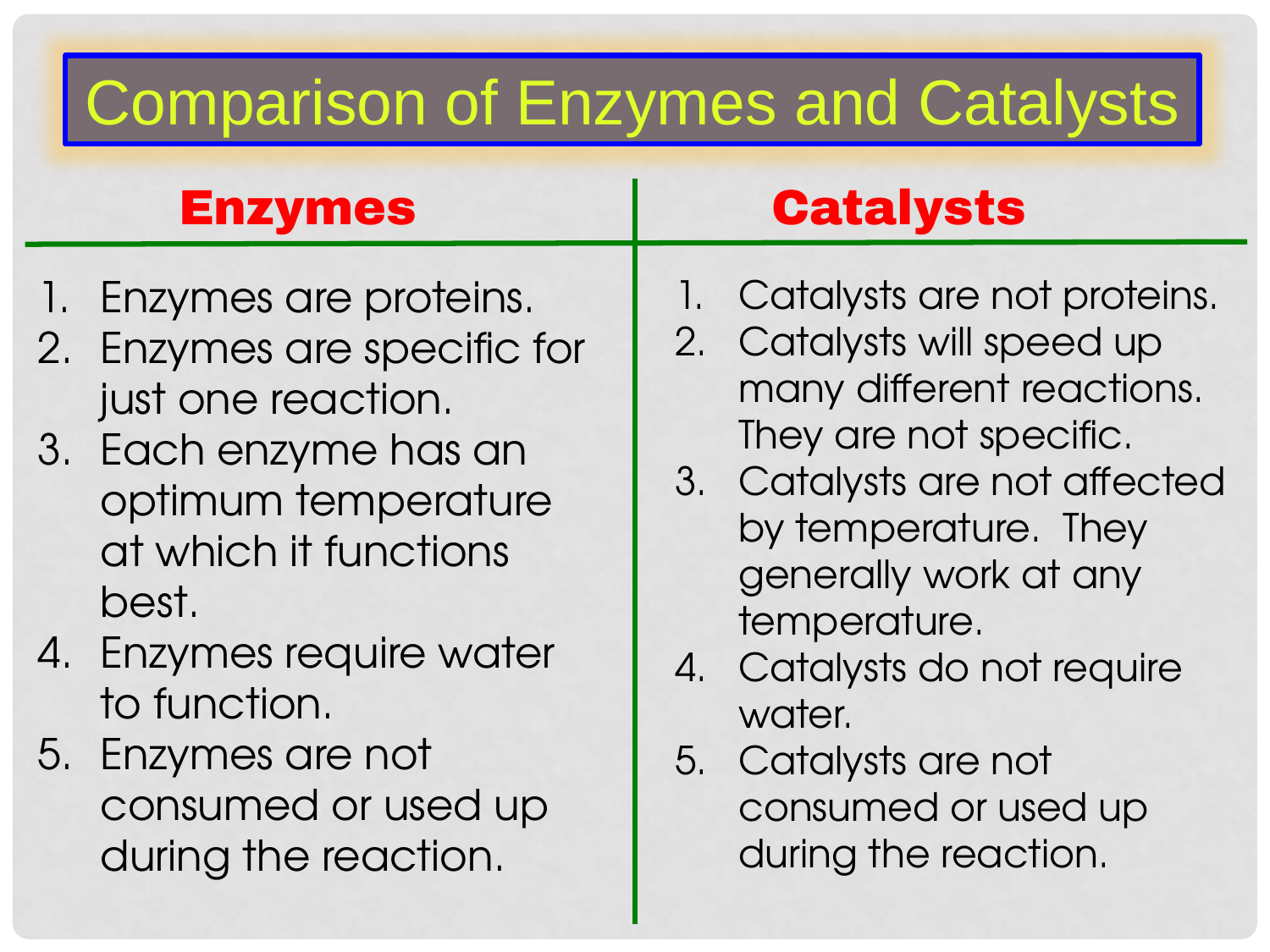

Comparison of Enzymes and Catalysts
Enzymes
Catalysts
Enzymes are proteins.
Enzymes are specific for just one reaction.
Each enzyme has an optimum temperature at which it functions best.
Enzymes require water to function.
Enzymes are not consumed or used up during the reaction.

Catalysts are not proteins.
Catalysts will speed up many different reactions.  They are not specific.
Catalysts are not affected by temperature.  They generally work at any temperature.
Catalysts do not require water.
Catalysts are not consumed or used up during the reaction.